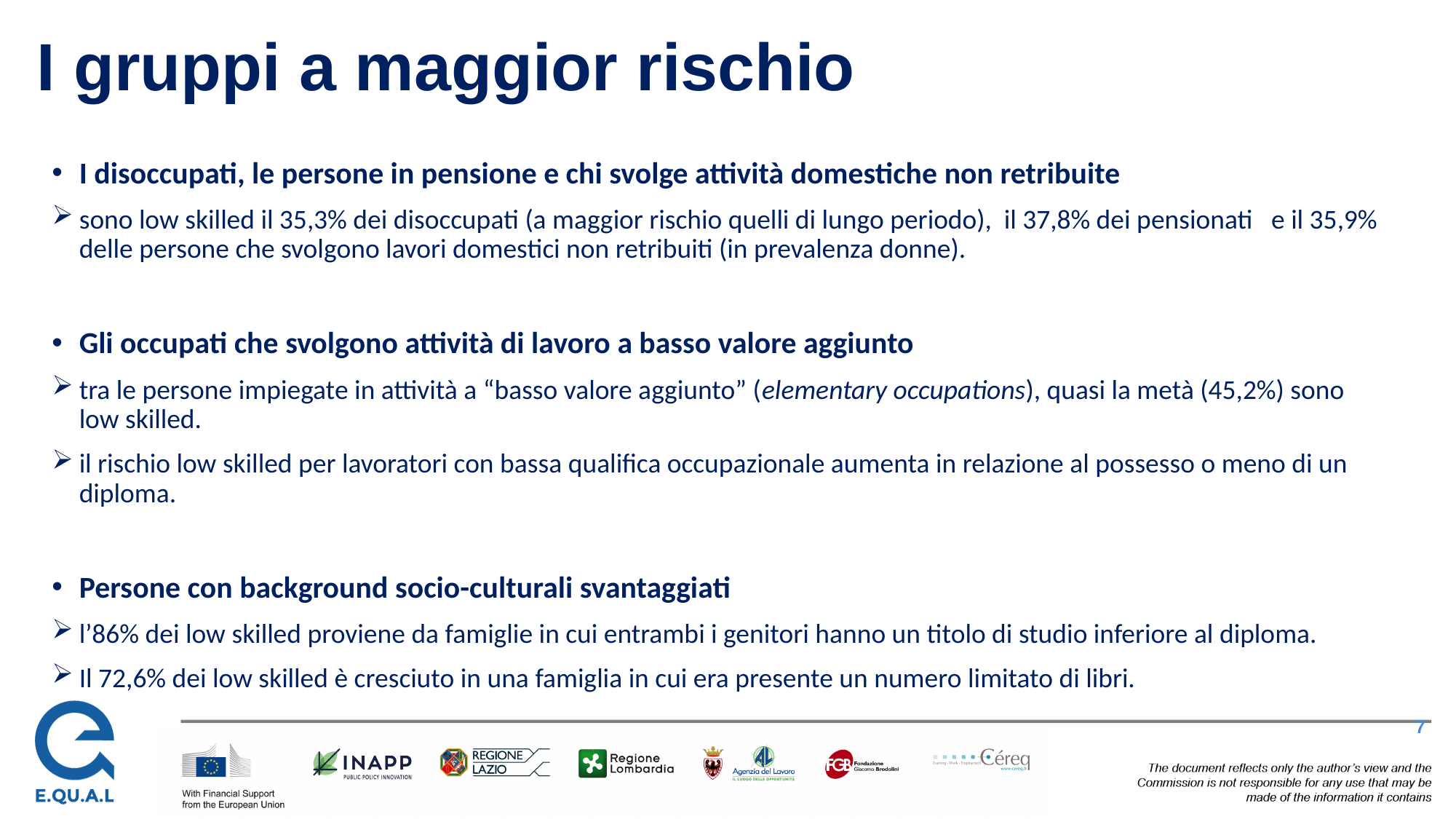

# I gruppi a maggior rischio
I disoccupati, le persone in pensione e chi svolge attività domestiche non retribuite
sono low skilled il 35,3% dei disoccupati (a maggior rischio quelli di lungo periodo),  il 37,8% dei pensionati   e il 35,9% delle persone che svolgono lavori domestici non retribuiti (in prevalenza donne).

Gli occupati che svolgono attività di lavoro a basso valore aggiunto
tra le persone impiegate in attività a “basso valore aggiunto” (elementary occupations), quasi la metà (45,2%) sono low skilled.
il rischio low skilled per lavoratori con bassa qualifica occupazionale aumenta in relazione al possesso o meno di un diploma.

Persone con background socio-culturali svantaggiati
l’86% dei low skilled proviene da famiglie in cui entrambi i genitori hanno un titolo di studio inferiore al diploma.
Il 72,6% dei low skilled è cresciuto in una famiglia in cui era presente un numero limitato di libri.